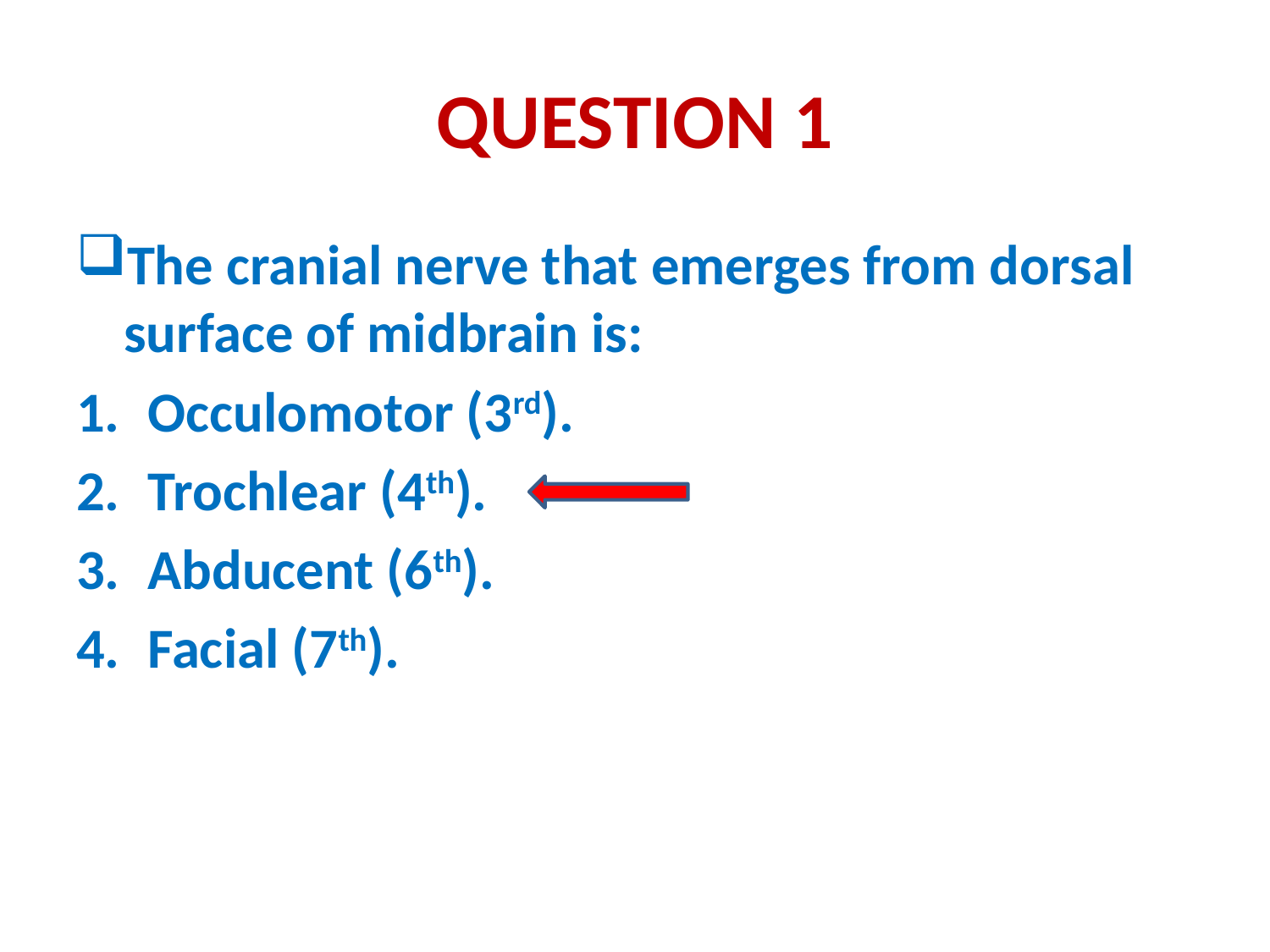

# QUESTION 1
The cranial nerve that emerges from dorsal surface of midbrain is:
Occulomotor (3rd).
Trochlear (4th).
Abducent (6th).
Facial (7th).